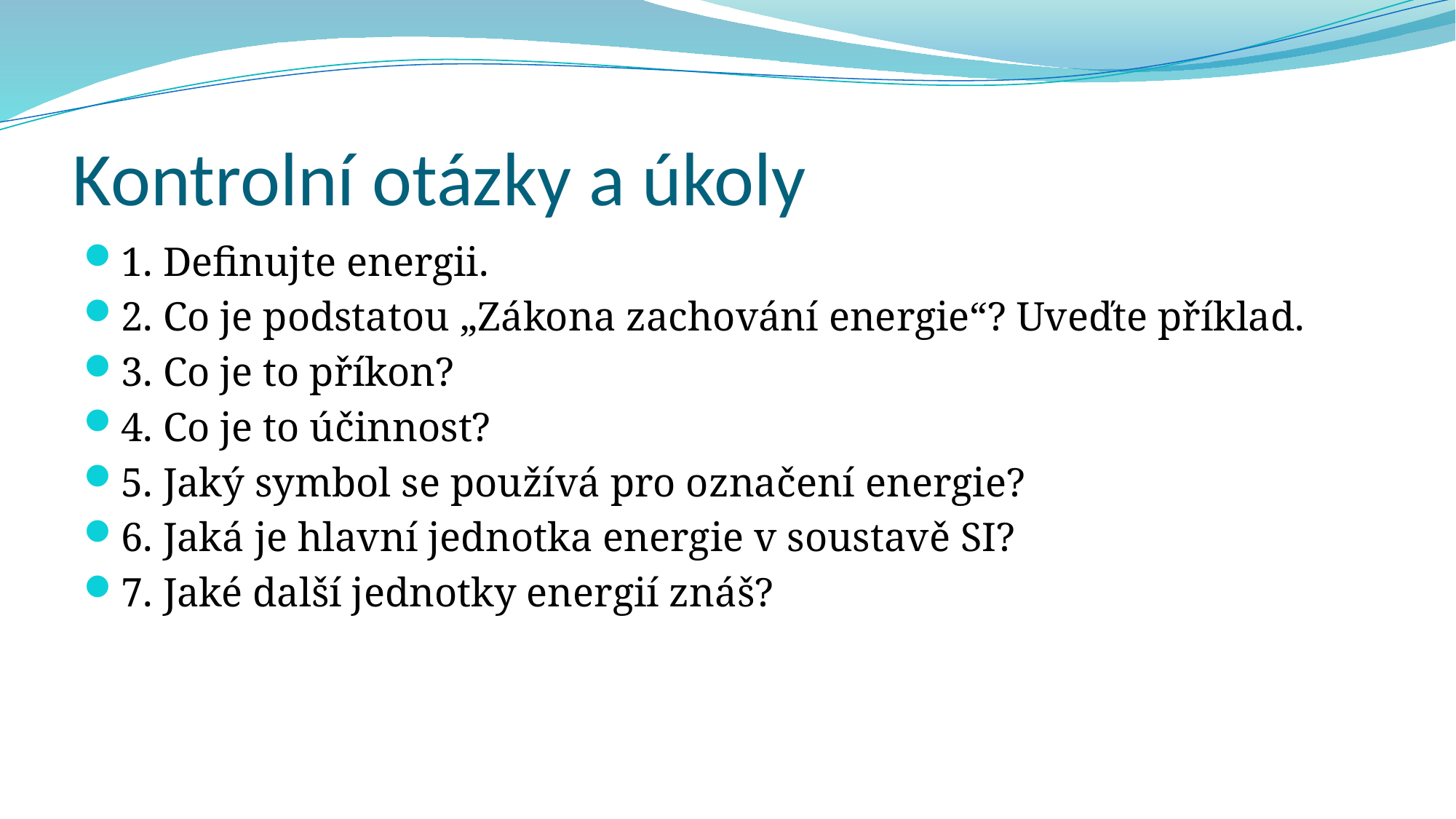

# Kontrolní otázky a úkoly
1. Definujte energii.
2. Co je podstatou „Zákona zachování energie“? Uveďte příklad.
3. Co je to příkon?
4. Co je to účinnost?
5. Jaký symbol se používá pro označení energie?
6. Jaká je hlavní jednotka energie v soustavě SI?
7. Jaké další jednotky energií znáš?